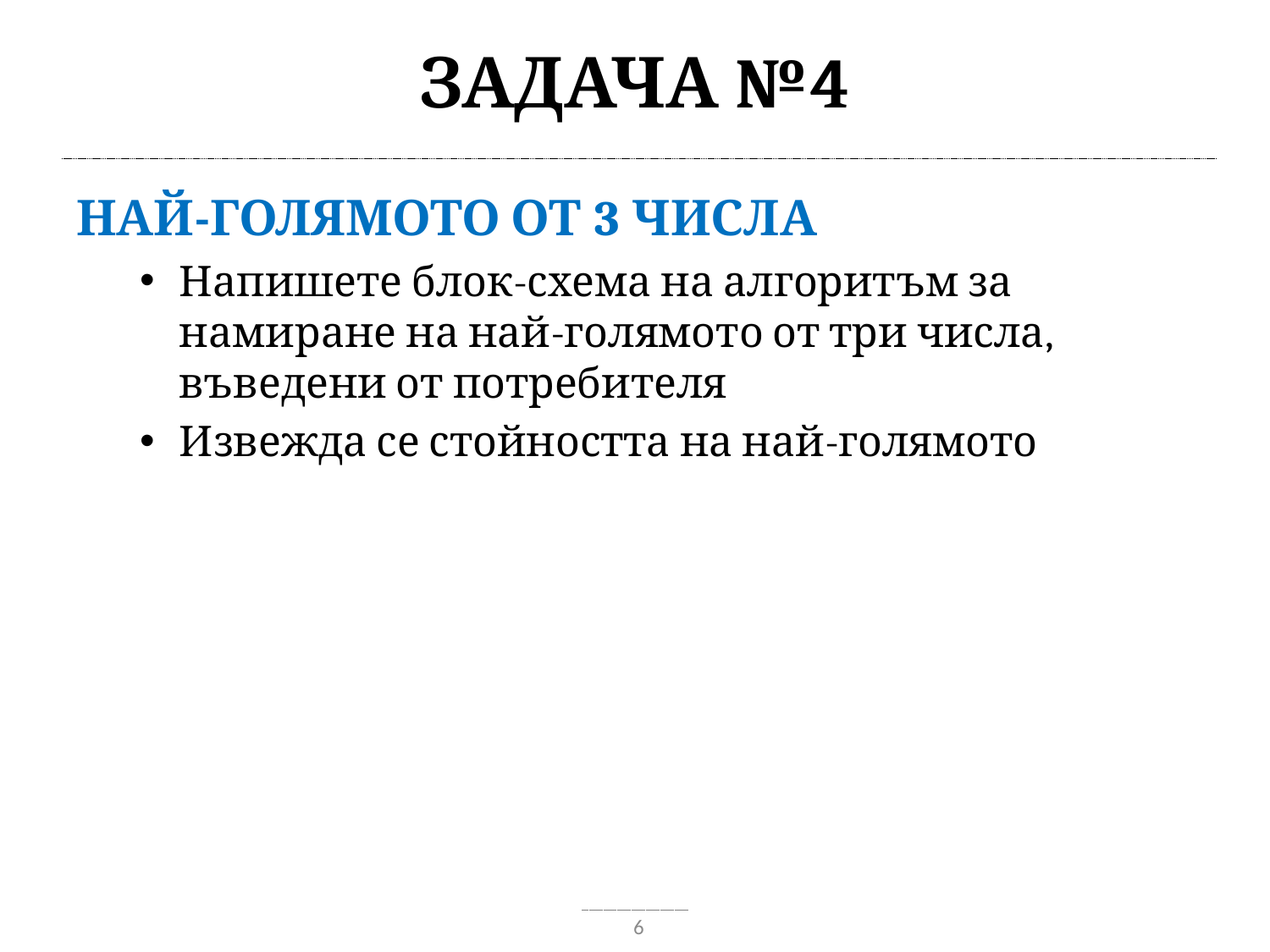

# Задача №4
Най-голямото от 3 числа
Напишете блок-схема на алгоритъм за намиране на най-голямото от три числа, въведени от потребителя
Извежда се стойността на най-голямото
6